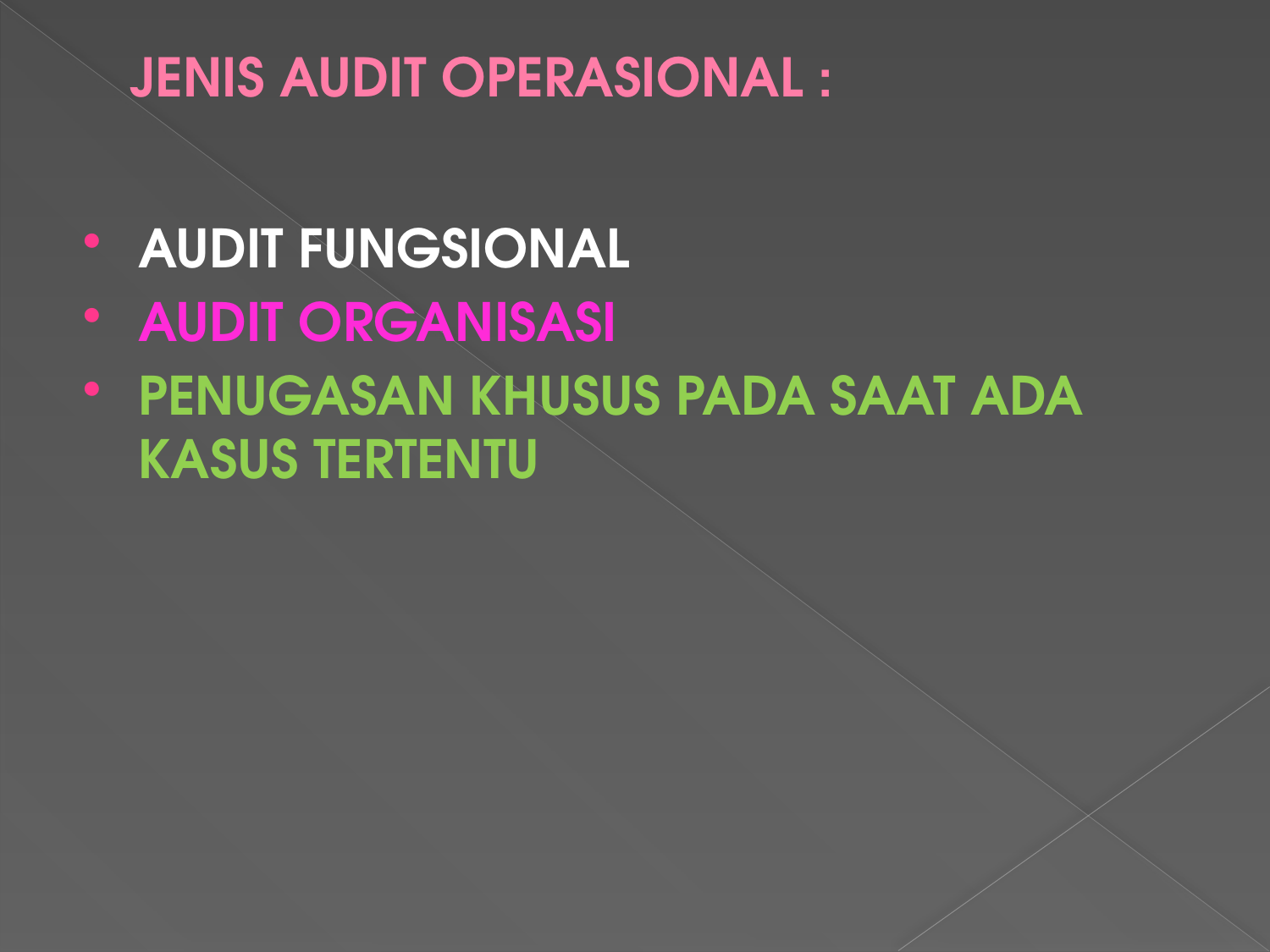

# JENIS AUDIT OPERASIONAL :
AUDIT FUNGSIONAL
AUDIT ORGANISASI
PENUGASAN KHUSUS PADA SAAT ADA KASUS TERTENTU